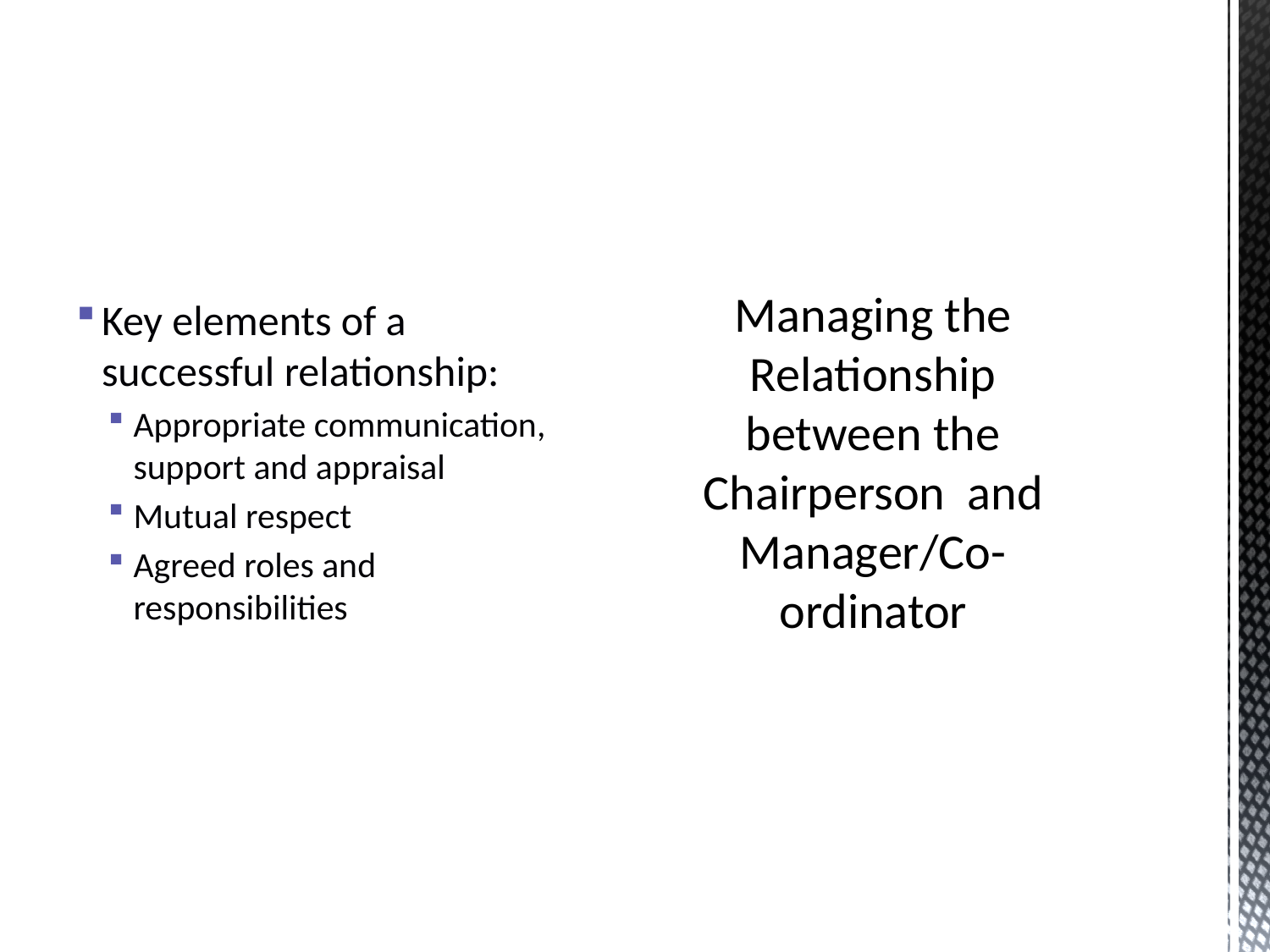

Key elements of a successful relationship:
Appropriate communication, support and appraisal
Mutual respect
Agreed roles and responsibilities
# Managing the Relationship between the Chairperson  and Manager/Co-ordinator